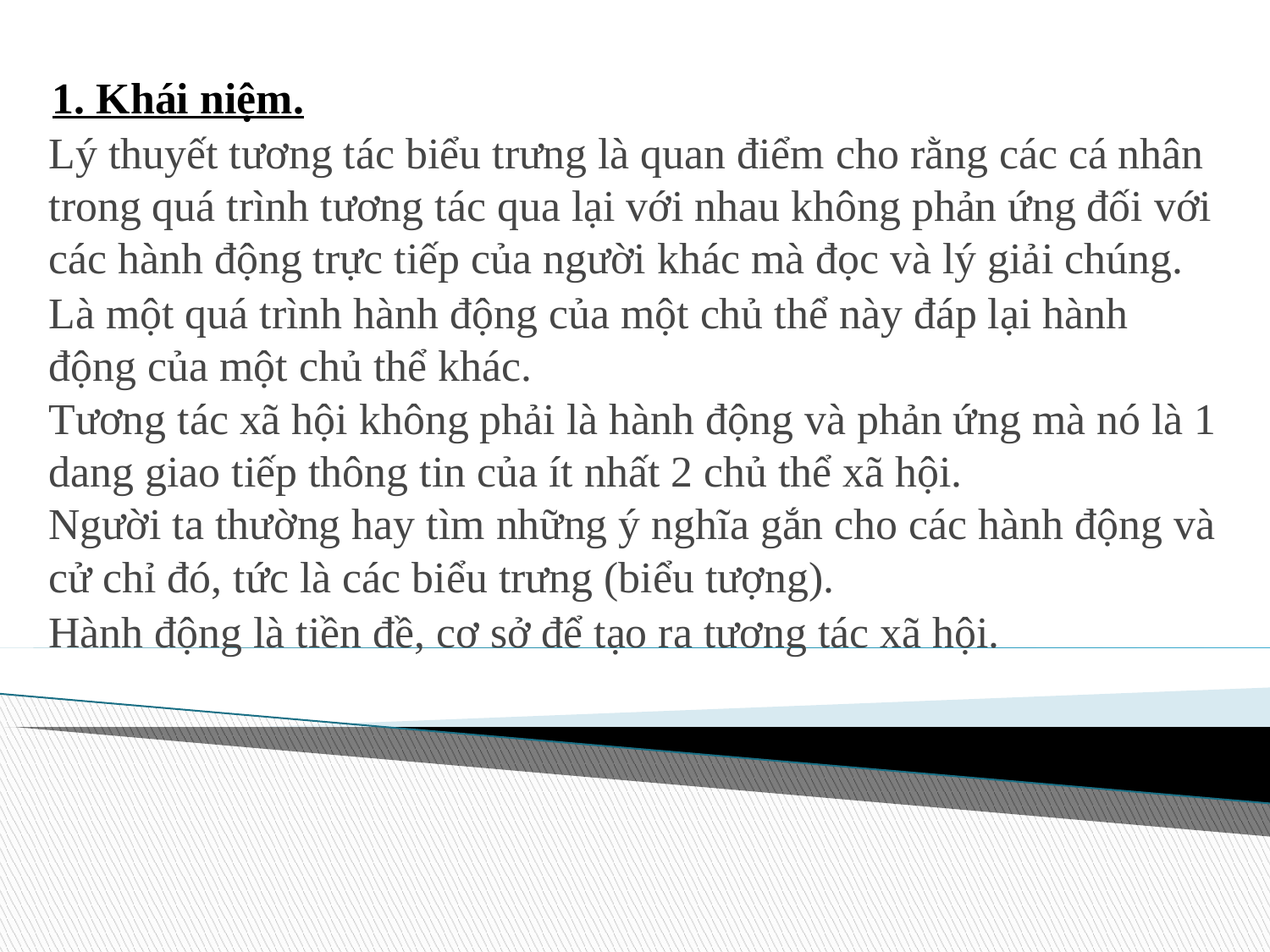

1. Khái niệm.
Lý thuyết tương tác biểu trưng là quan điểm cho rằng các cá nhân trong quá trình tương tác qua lại với nhau không phản ứng đối với các hành động trực tiếp của người khác mà đọc và lý giải chúng.
Là một quá trình hành động của một chủ thể này đáp lại hành động của một chủ thể khác.
Tương tác xã hội không phải là hành động và phản ứng mà nó là 1 dang giao tiếp thông tin của ít nhất 2 chủ thể xã hội.
Người ta thường hay tìm những ý nghĩa gắn cho các hành động và cử chỉ đó, tức là các biểu trưng (biểu tượng).
Hành động là tiền đề, cơ sở để tạo ra tương tác xã hội.